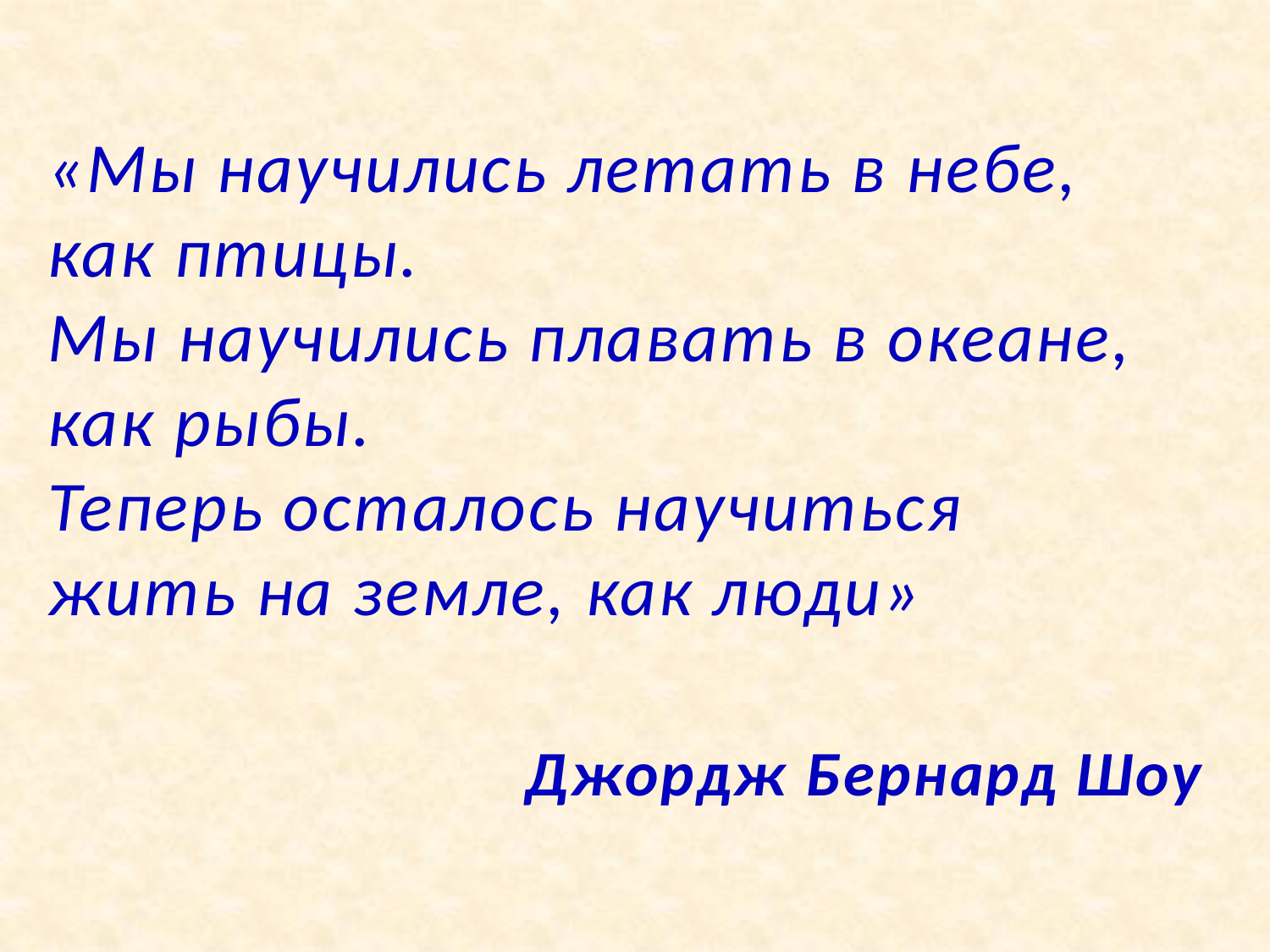

# «Мы научились летать в небе, как птицы. Мы научились плавать в океане, как рыбы. Теперь осталось научиться жить на земле, как люди»
Джордж Бернард Шоу